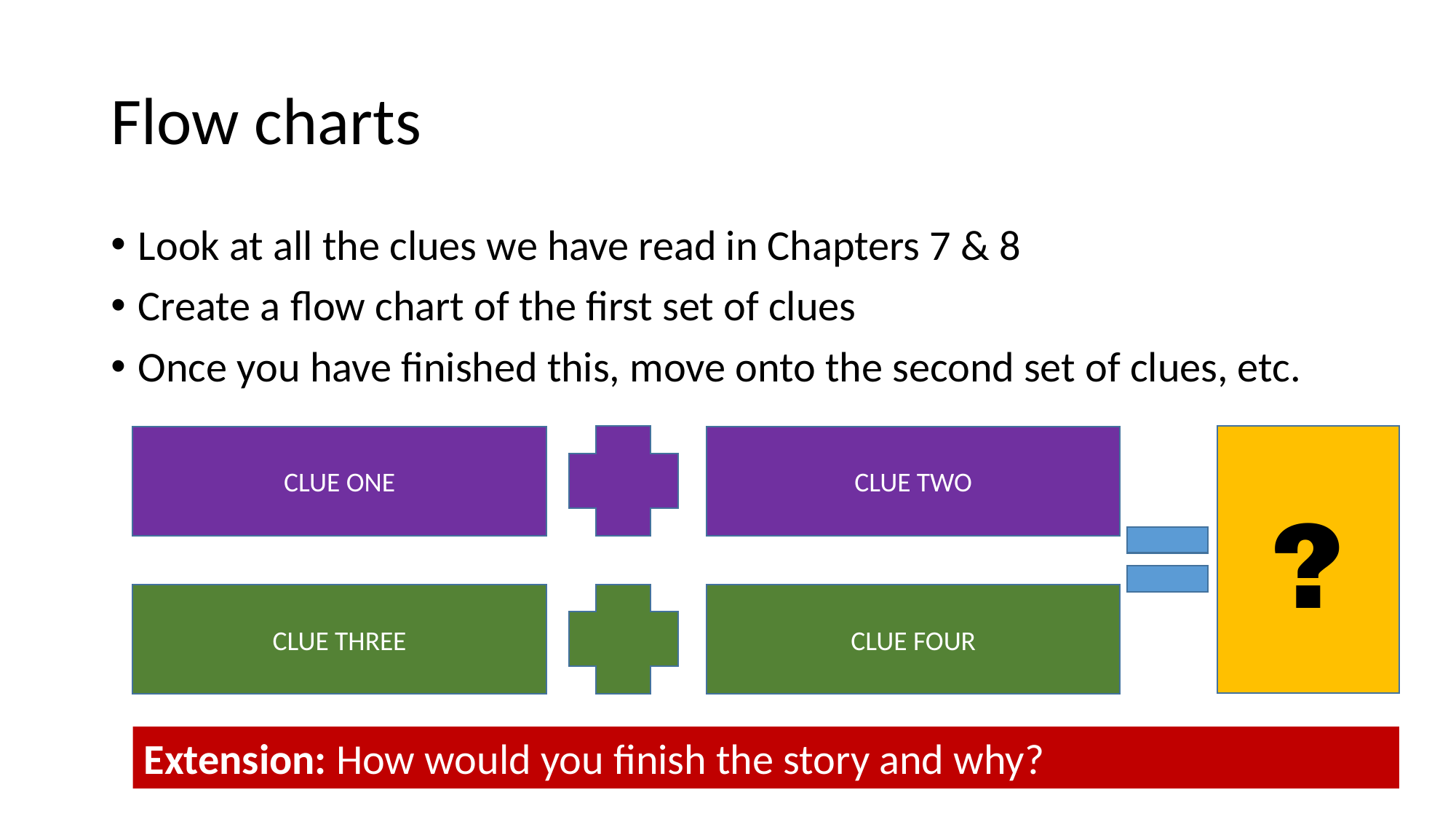

# Flow charts
Look at all the clues we have read in Chapters 7 & 8
Create a flow chart of the first set of clues
Once you have finished this, move onto the second set of clues, etc.
?

CLUE TWO
CLUE ONE

CLUE FOUR
CLUE THREE
Extension: How would you finish the story and why?